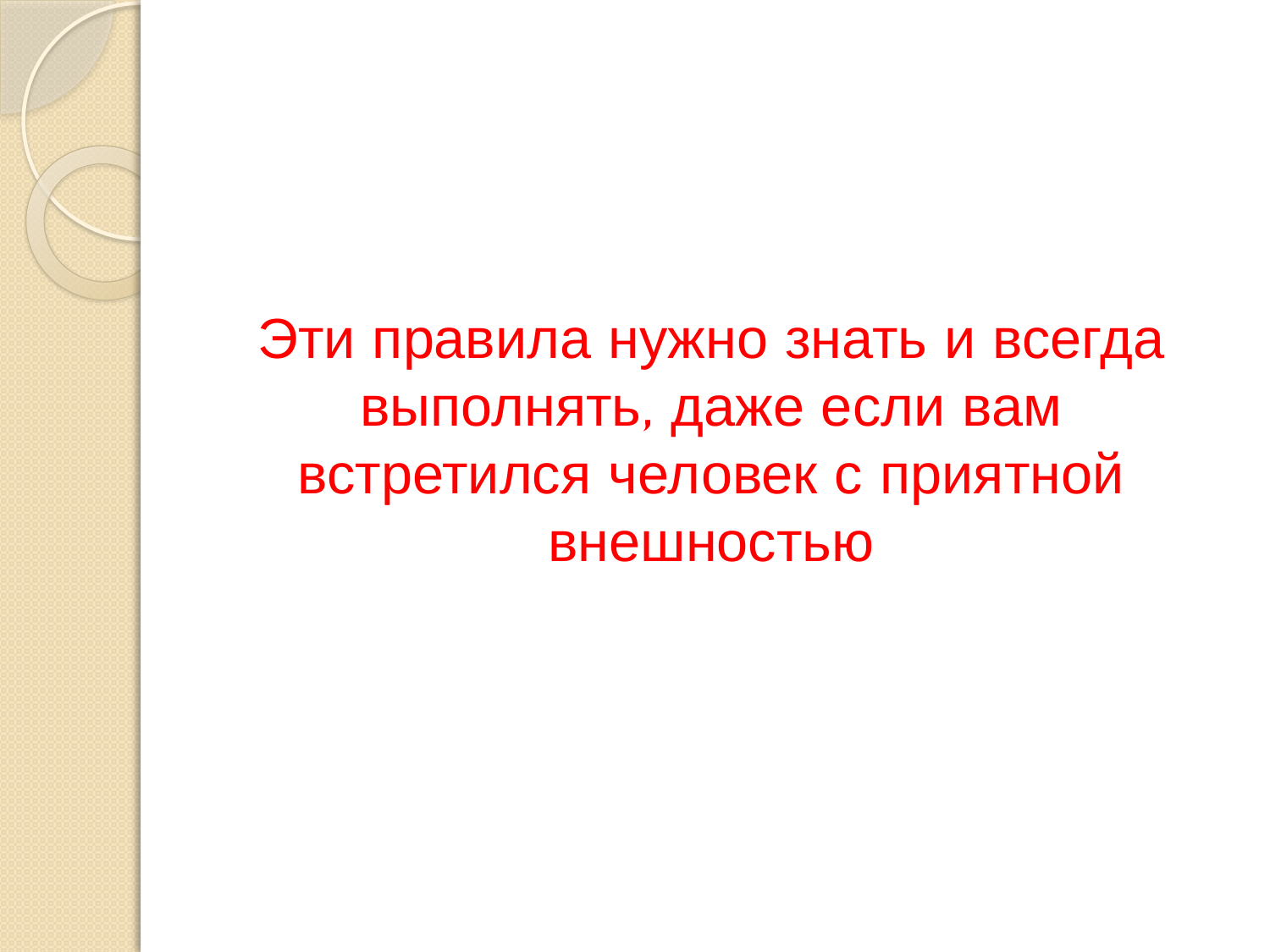

#
Эти правила нужно знать и всегда выполнять, даже если вам встретился человек с приятной внешностью